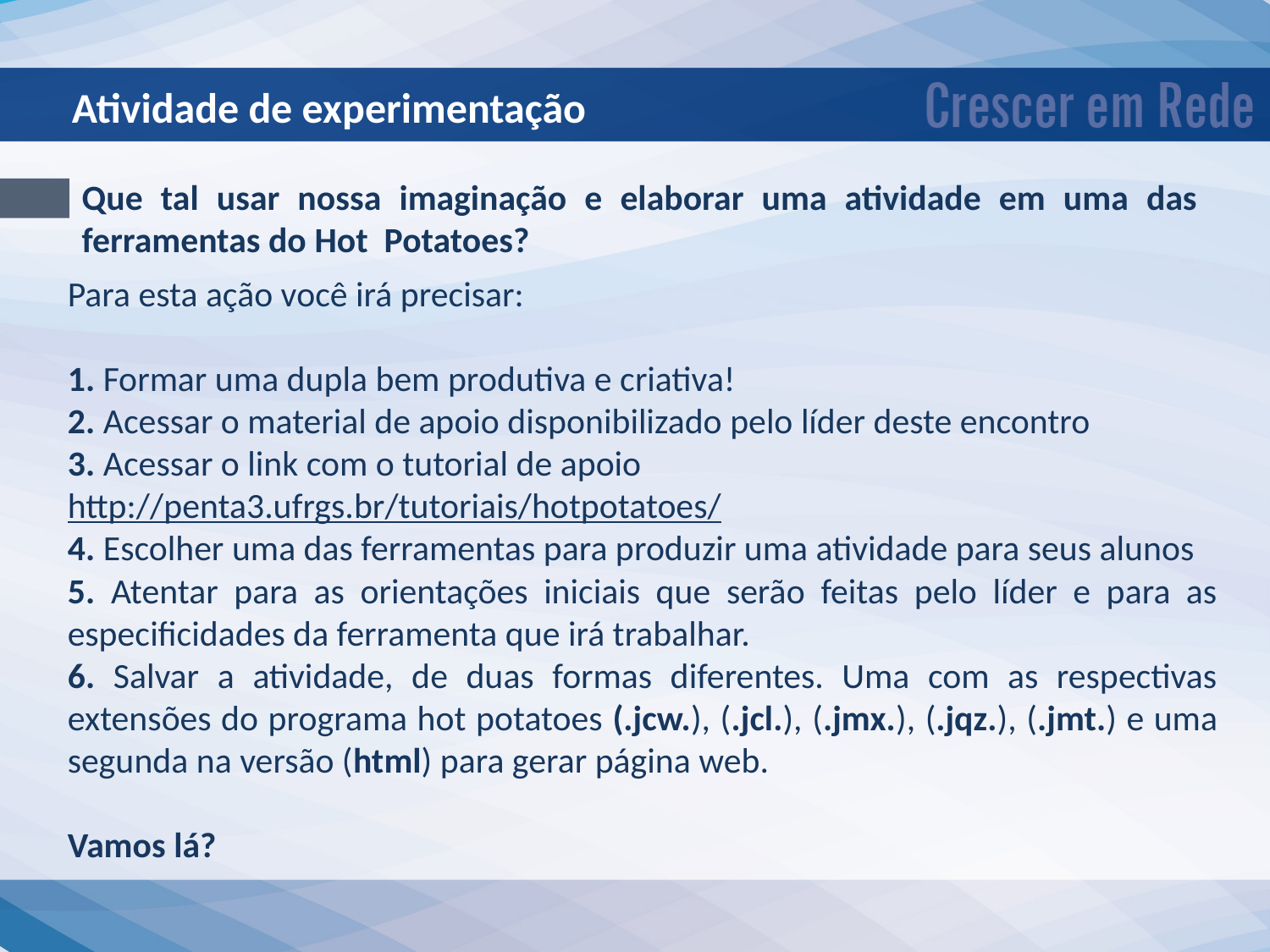

Atividade de experimentação
Que tal usar nossa imaginação e elaborar uma atividade em uma das ferramentas do Hot  Potatoes?

Para esta ação você irá precisar:

1. Formar uma dupla bem produtiva e criativa!
2. Acessar o material de apoio disponibilizado pelo líder deste encontro
3. Acessar o link com o tutorial de apoio
http://penta3.ufrgs.br/tutoriais/hotpotatoes/
4. Escolher uma das ferramentas para produzir uma atividade para seus alunos
5. Atentar para as orientações iniciais que serão feitas pelo líder e para as especificidades da ferramenta que irá trabalhar.
6. Salvar a atividade, de duas formas diferentes. Uma com as respectivas extensões do programa hot potatoes (.jcw.), (.jcl.), (.jmx.), (.jqz.), (.jmt.) e uma segunda na versão (html) para gerar página web.

Vamos lá?